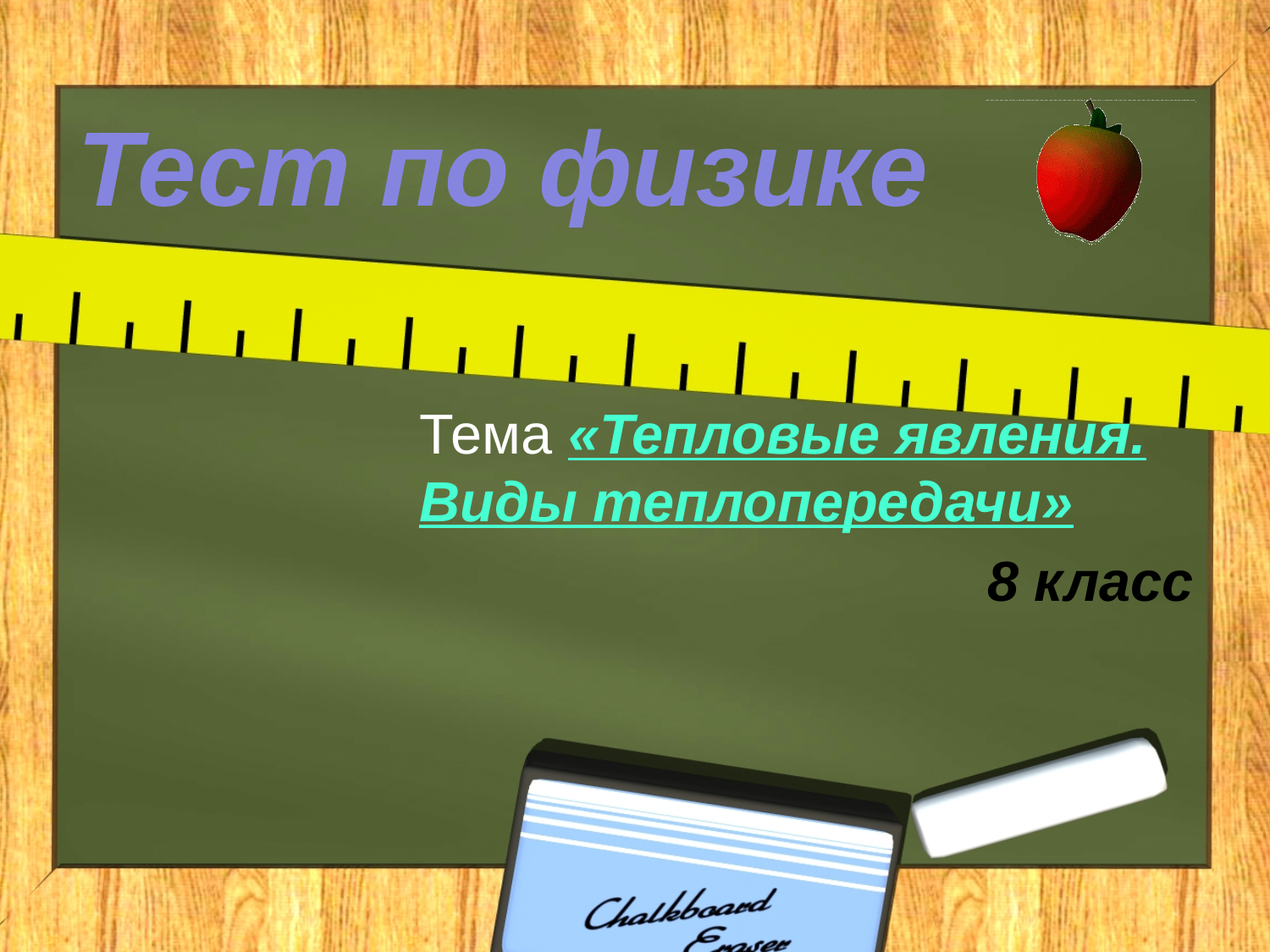

# Тест по физике
Тема «Тепловые явления. Виды теплопередачи»
8 класс